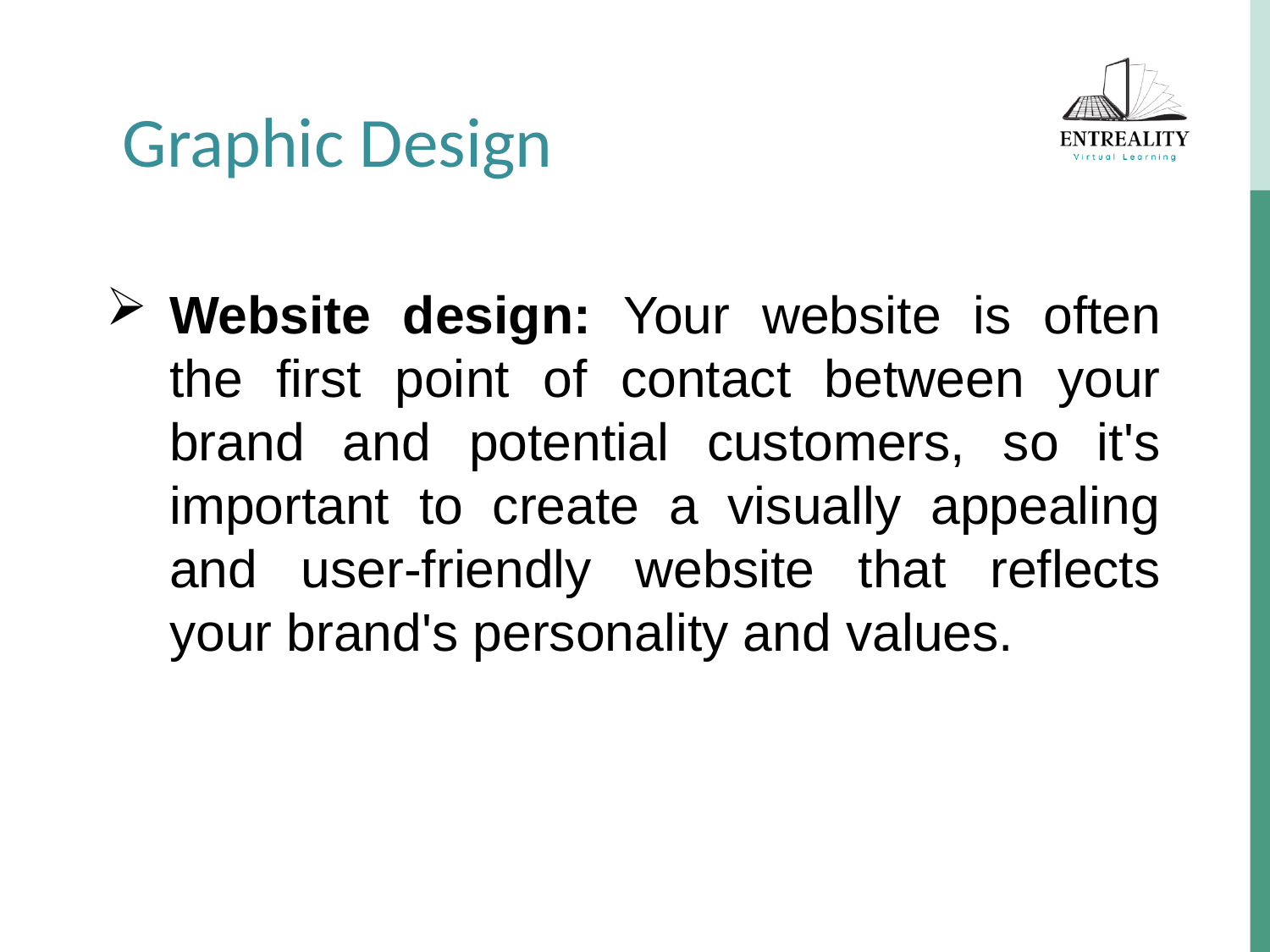

Graphic Design
Website design: Your website is often the first point of contact between your brand and potential customers, so it's important to create a visually appealing and user-friendly website that reflects your brand's personality and values.